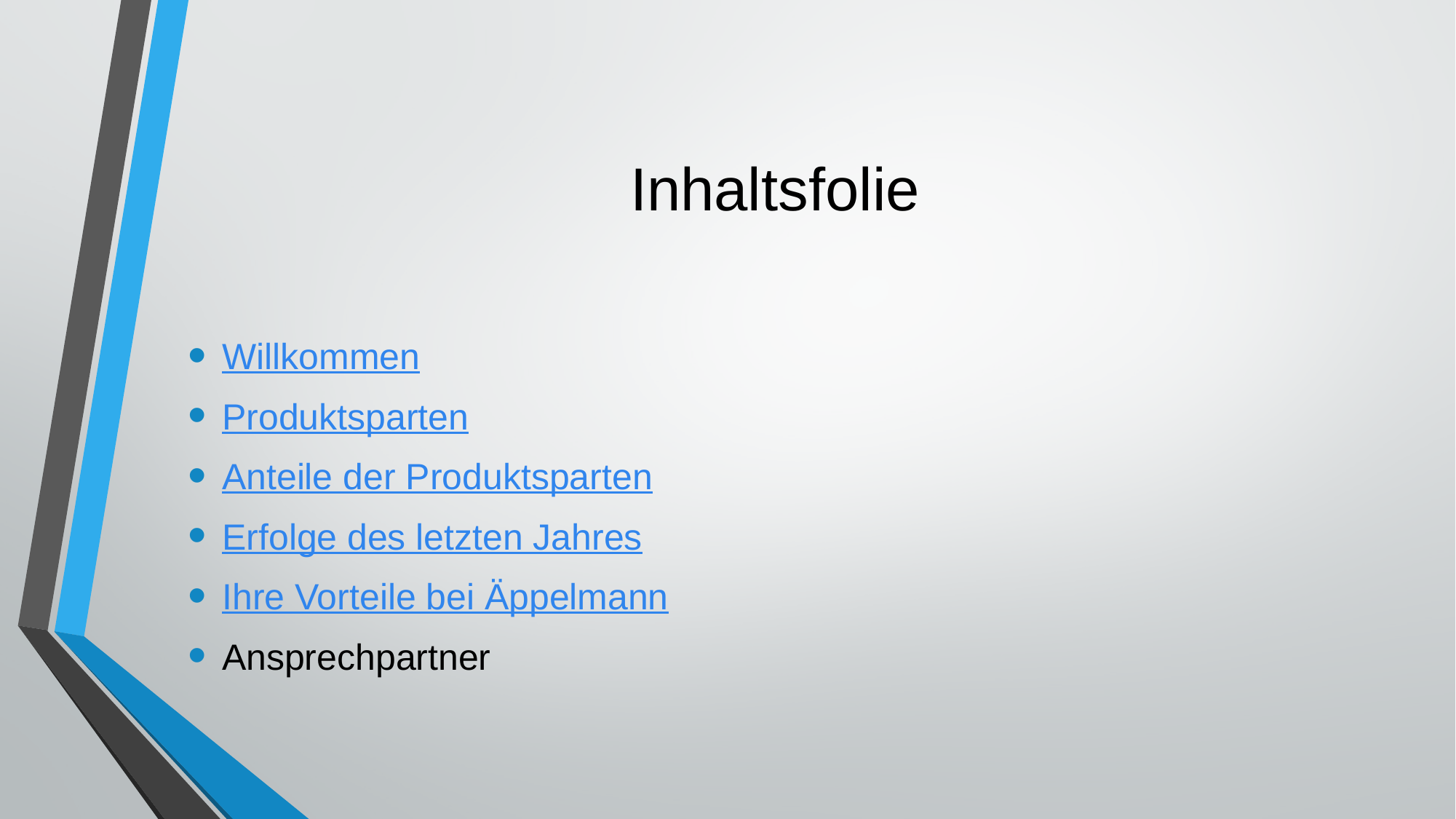

# Inhaltsfolie
Willkommen
Produktsparten
Anteile der Produktsparten
Erfolge des letzten Jahres
Ihre Vorteile bei Äppelmann
Ansprechpartner